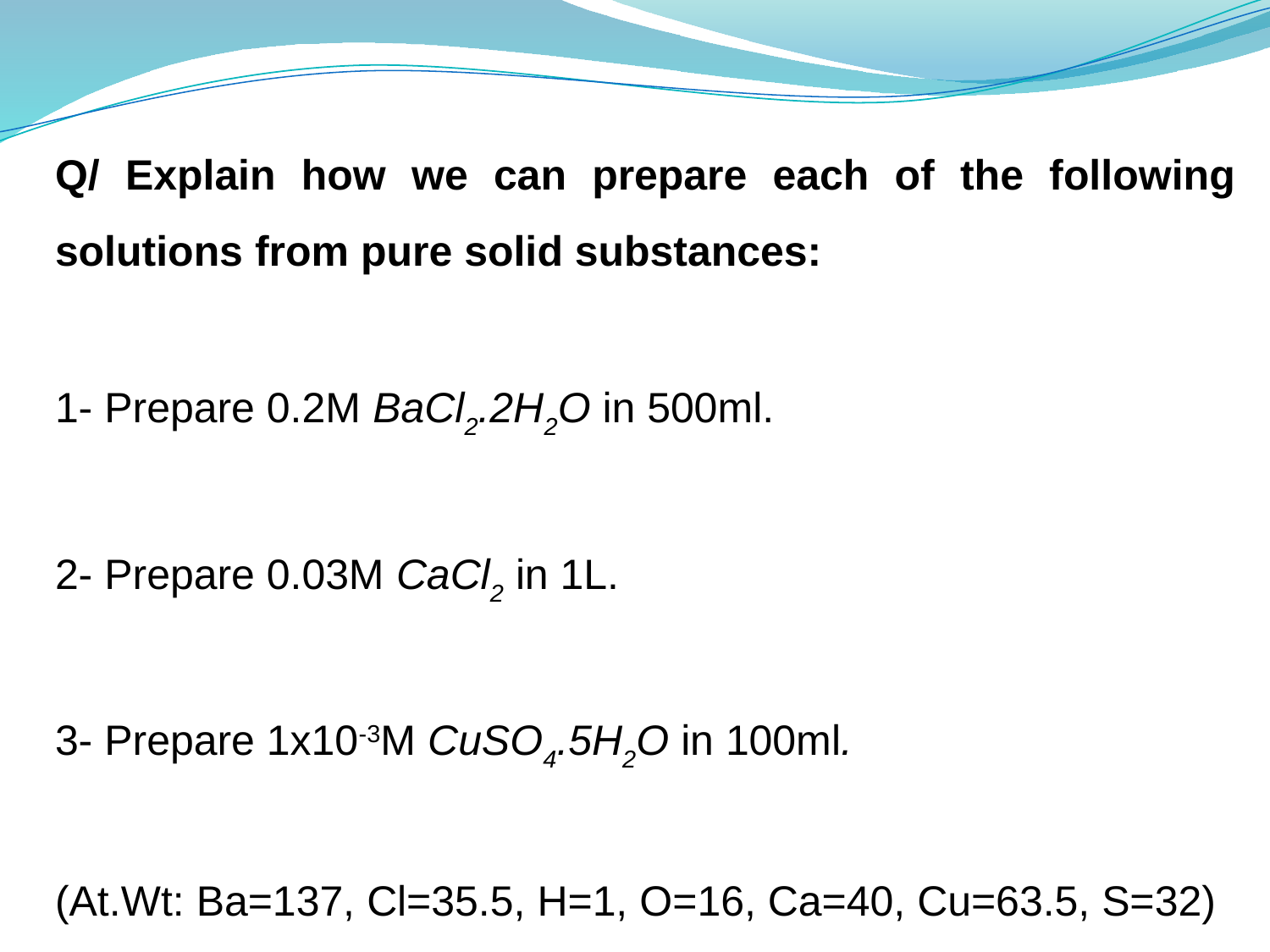

Q/ Explain how we can prepare each of the following solutions from pure solid substances:

1- Prepare 0.2M BaCl2.2H2O in 500ml.

2- Prepare 0.03M CaCl2 in 1L.

3- Prepare 1x10-3M CuSO4.5H2O in 100ml.

(At.Wt: Ba=137, Cl=35.5, H=1, O=16, Ca=40, Cu=63.5, S=32)